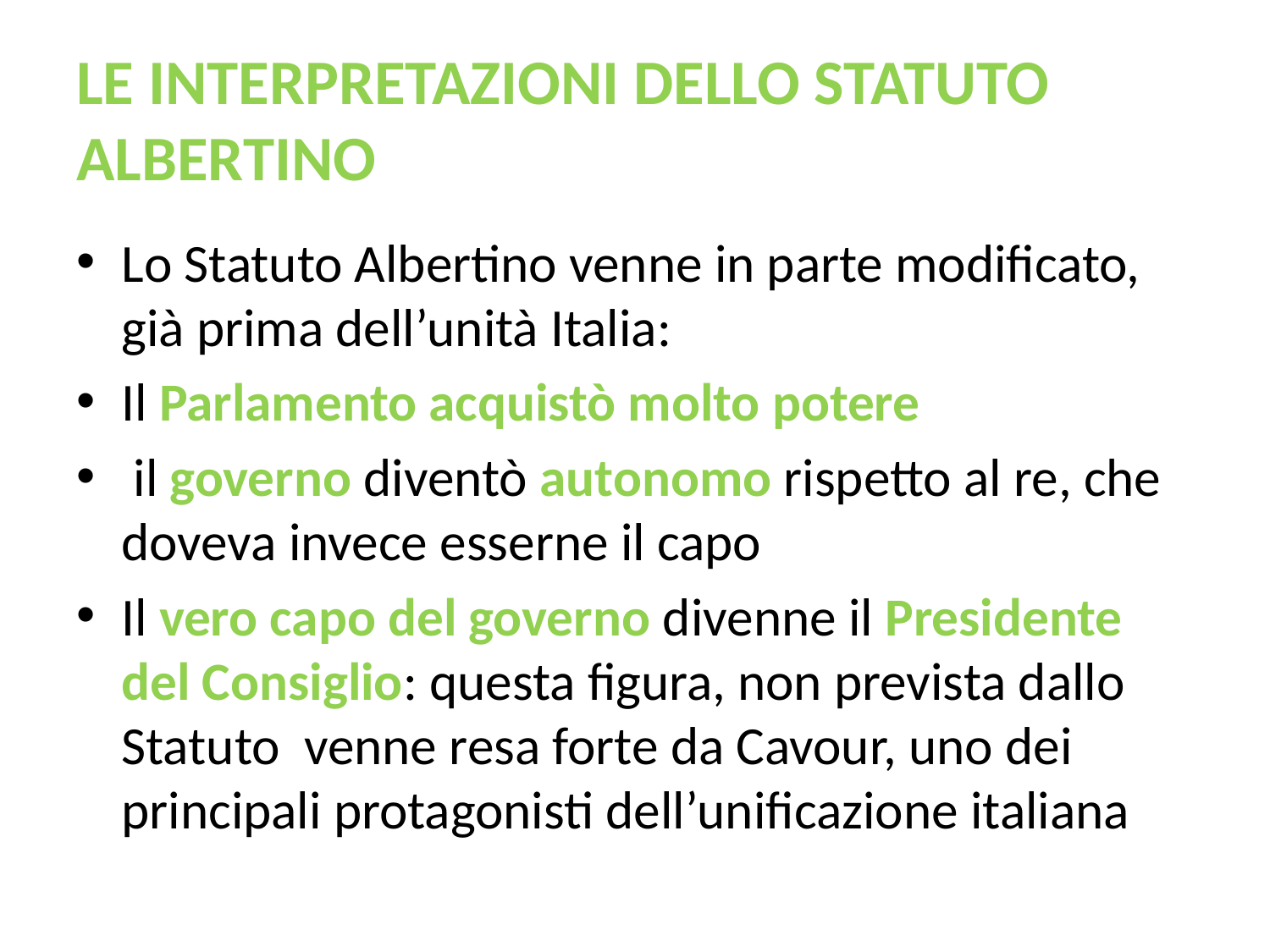

# LE INTERPRETAZIONI DELLO STATUTO ALBERTINO
Lo Statuto Albertino venne in parte modificato, già prima dell’unità Italia:
Il Parlamento acquistò molto potere
 il governo diventò autonomo rispetto al re, che doveva invece esserne il capo
Il vero capo del governo divenne il Presidente del Consiglio: questa figura, non prevista dallo Statuto  venne resa forte da Cavour, uno dei principali protagonisti dell’unificazione italiana